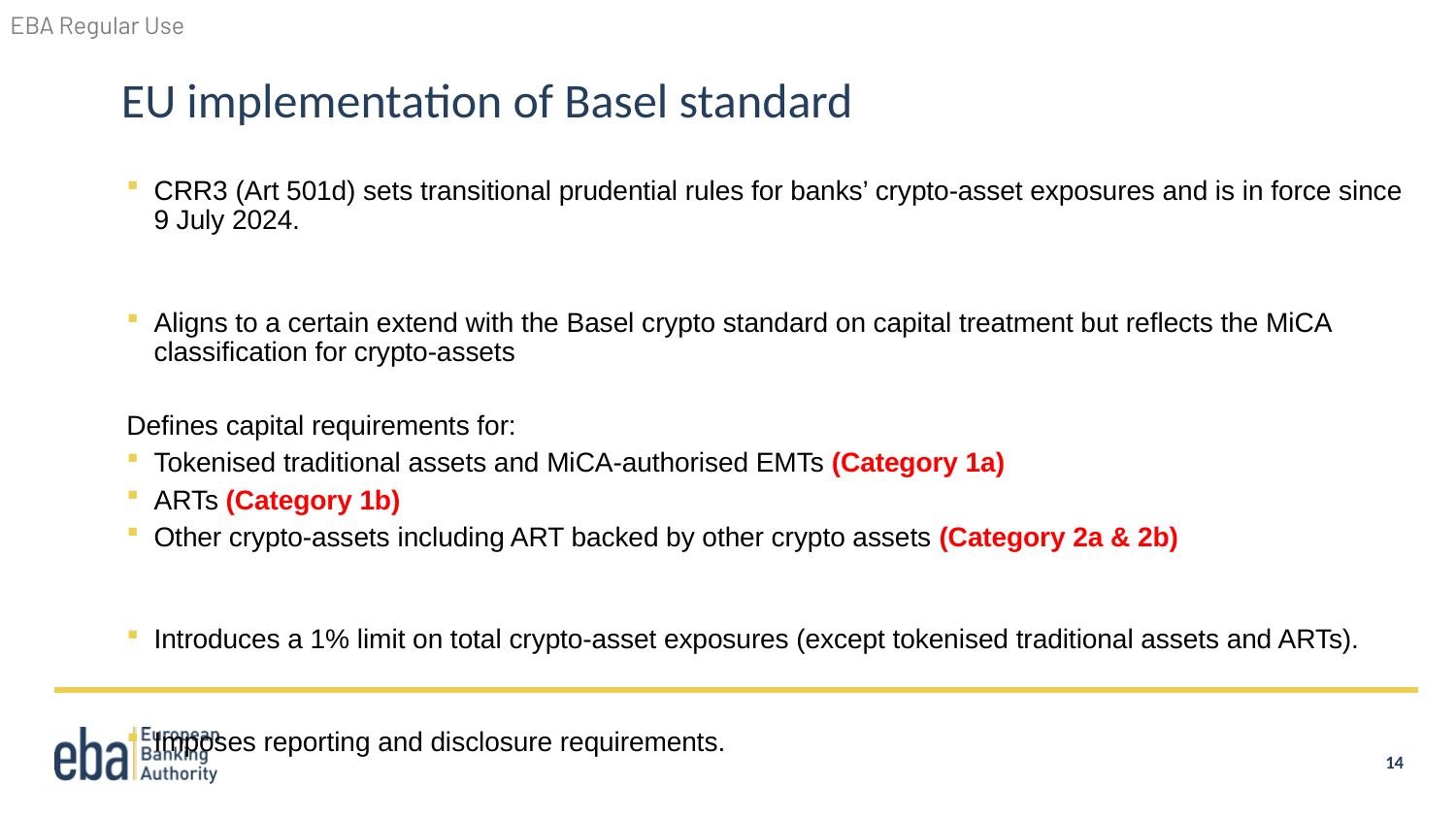

# EU implementation of Basel standard
CRR3 (Art 501d) sets transitional prudential rules for banks’ crypto‑asset exposures and is in force since 9 July 2024.

Aligns to a certain extend with the Basel crypto standard on capital treatment but reflects the MiCA classification for crypto-assets

Defines capital requirements for:
Tokenised traditional assets and MiCA‑authorised EMTs (Category 1a)
ARTs (Category 1b)
Other crypto‑assets including ART backed by other crypto assets (Category 2a & 2b)

Introduces a 1% limit on total crypto‑asset exposures (except tokenised traditional assets and ARTs).

Imposes reporting and disclosure requirements.

14